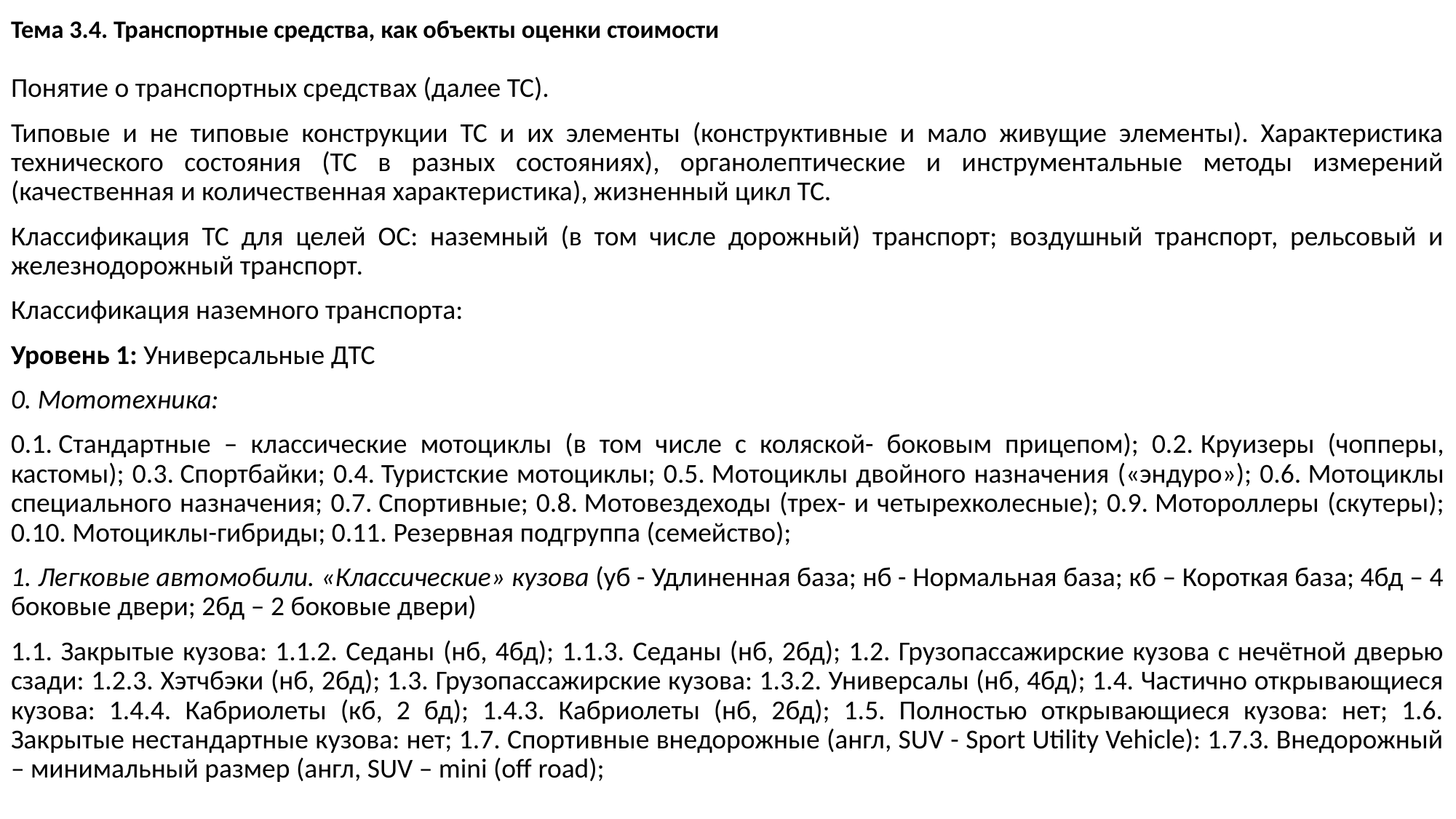

# Тема 3.4. Транспортные средства, как объекты оценки стоимости
Понятие о транспортных средствах (далее ТС).
Типовые и не типовые конструкции ТС и их элементы (конструктивные и мало живущие элементы). Характеристика технического состояния (ТС в разных состояниях), органолептические и инструментальные методы измерений (качественная и количественная характеристика), жизненный цикл ТС.
Классификация ТС для целей ОС: наземный (в том числе дорожный) транспорт; воздушный транспорт, рельсовый и железнодорожный транспорт.
Классификация наземного транспорта:
Уровень 1: Универсальные ДТС
0. Мототехника:
0.1. Стандартные – классические мотоциклы (в том числе с коляской- боковым прицепом); 0.2. Круизеры (чопперы, кастомы); 0.3. Спортбайки; 0.4. Туристские мотоциклы; 0.5. Мотоциклы двойного назначения («эндуро»); 0.6. Мотоциклы специального назначения; 0.7. Спортивные; 0.8. Мотовездеходы (трех- и четырехколесные); 0.9. Мотороллеры (скутеры); 0.10. Мотоциклы-гибриды; 0.11. Резервная подгруппа (семейство);
1. Легковые автомобили. «Классические» кузова (уб - Удлиненная база; нб - Нормальная база; кб – Короткая база; 4бд – 4 боковые двери; 2бд – 2 боковые двери)
1.1. Закрытые кузова: 1.1.2. Седаны (нб, 4бд); 1.1.3. Седаны (нб, 2бд); 1.2. Грузопассажирские кузова с нечётной дверью сзади: 1.2.3. Хэтчбэки (нб, 2бд); 1.3. Грузопассажирские кузова: 1.3.2. Универсалы (нб, 4бд); 1.4. Частично открывающиеся кузова: 1.4.4. Кабриолеты (кб, 2 бд); 1.4.3. Кабриолеты (нб, 2бд); 1.5. Полностью открывающиеся кузова: нет; 1.6. Закрытые нестандартные кузова: нет; 1.7. Спортивные внедорожные (англ, SUV - Sport Utility Vehicle): 1.7.3. Внедорожный – минимальный размер (англ, SUV – mini (off road);